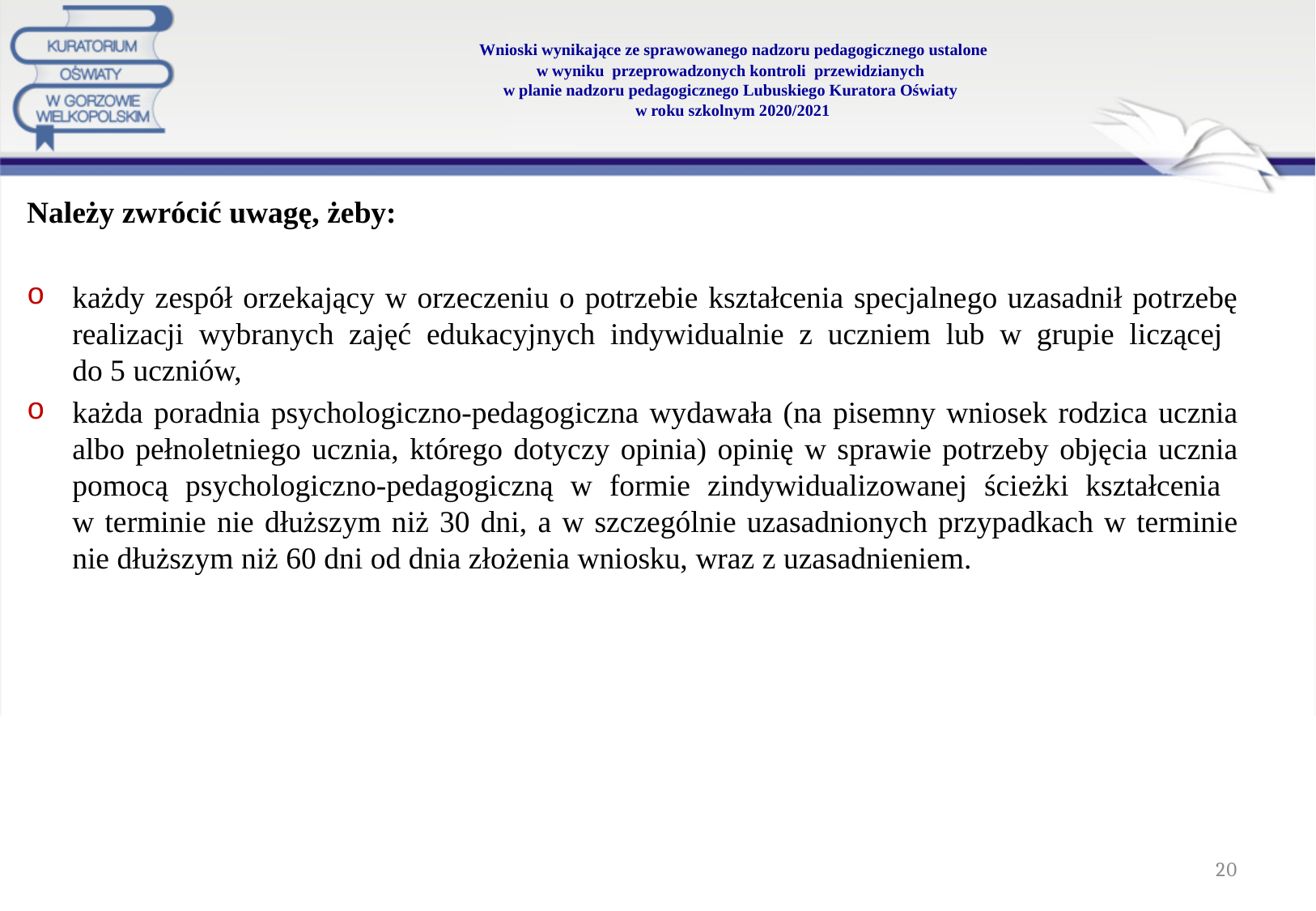

# Wnioski wynikające ze sprawowanego nadzoru pedagogicznego ustalone w wyniku  przeprowadzonych kontroli  przewidzianych w planie nadzoru pedagogicznego Lubuskiego Kuratora Oświaty w roku szkolnym 2020/2021
Należy zwrócić uwagę, żeby:

każdy zespół orzekający w orzeczeniu o potrzebie kształcenia specjalnego uzasadnił potrzebę realizacji wybranych zajęć edukacyjnych indywidualnie z uczniem lub w grupie liczącej
do 5 uczniów,
każda poradnia psychologiczno-pedagogiczna wydawała (na pisemny wniosek rodzica ucznia albo pełnoletniego ucznia, którego dotyczy opinia) opinię w sprawie potrzeby objęcia ucznia pomocą psychologiczno-pedagogiczną w formie zindywidualizowanej ścieżki kształcenia
w terminie nie dłuższym niż 30 dni, a w szczególnie uzasadnionych przypadkach w terminie nie dłuższym niż 60 dni od dnia złożenia wniosku, wraz z uzasadnieniem.

20